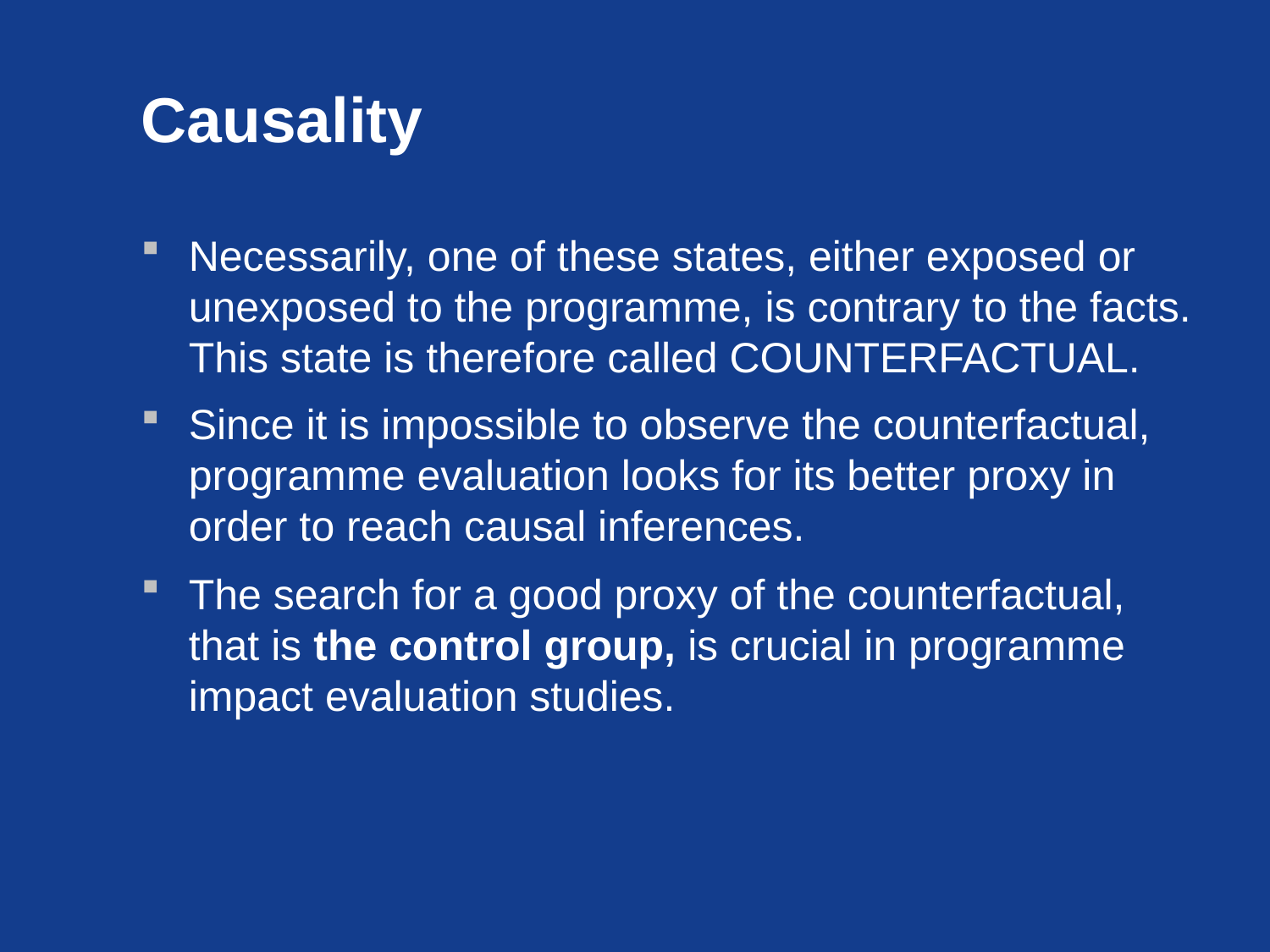

# Causality
Necessarily, one of these states, either exposed or unexposed to the programme, is contrary to the facts. This state is therefore called COUNTERFACTUAL.
Since it is impossible to observe the counterfactual, programme evaluation looks for its better proxy in order to reach causal inferences.
The search for a good proxy of the counterfactual, that is the control group, is crucial in programme impact evaluation studies.